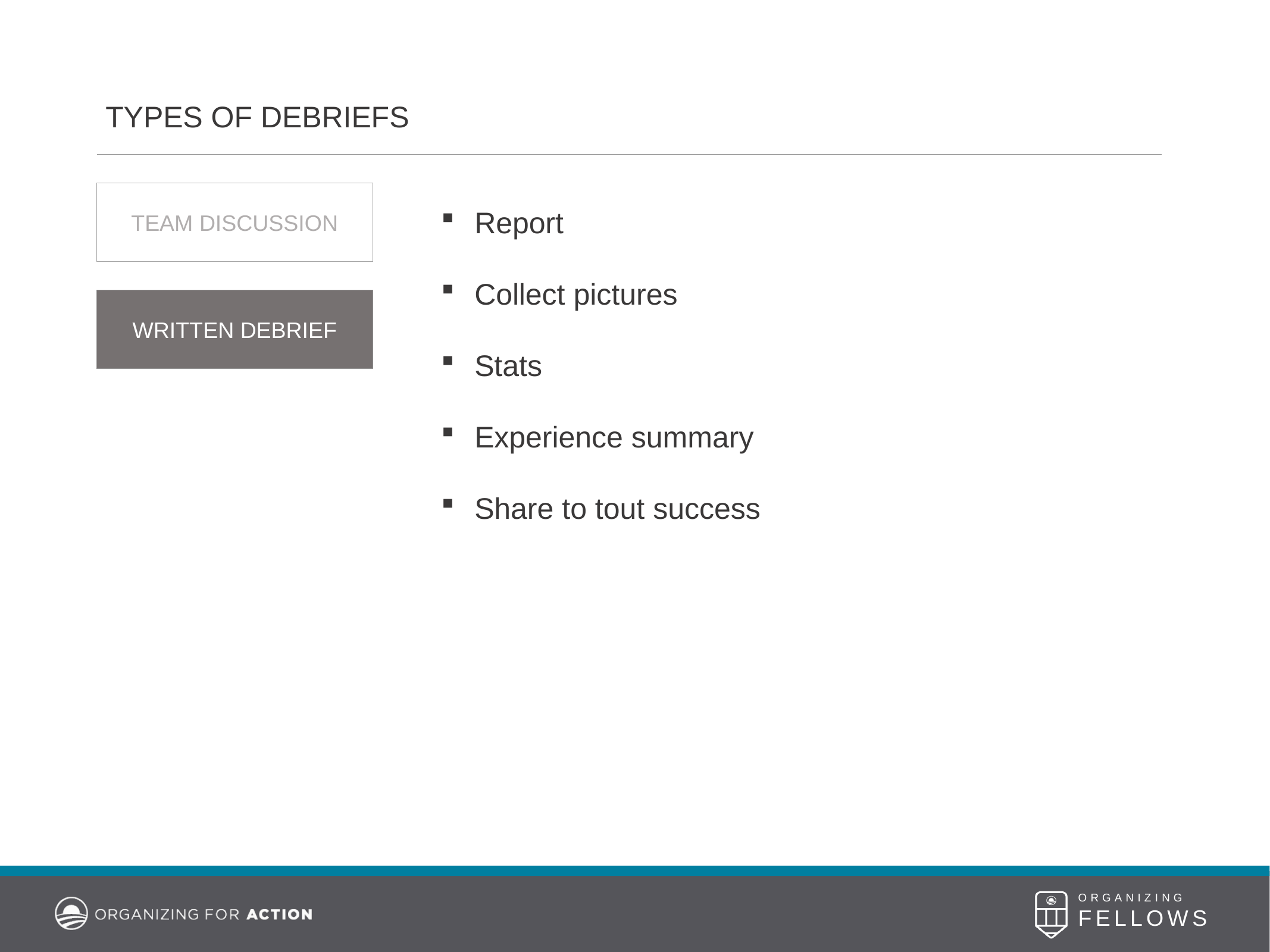

TYPES OF DEBRIEFS
TEAM DISCUSSION
Report

Collect pictures

Stats

Experience summary

Share to tout success
WRITTEN DEBRIEF